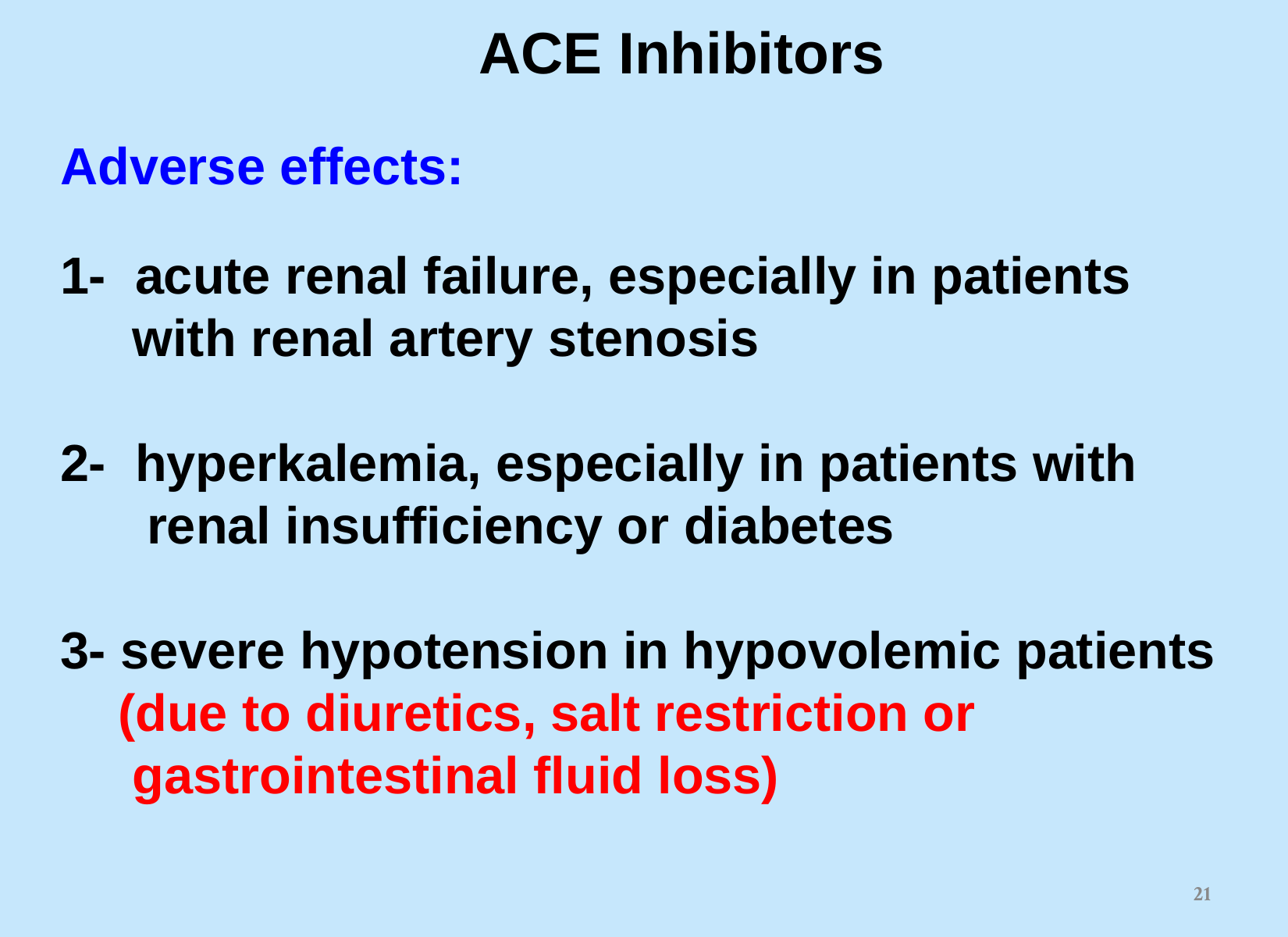

ACE Inhibitors

Adverse effects:

1-  acute renal failure, especially in patients
     with renal artery stenosis

2-  hyperkalemia, especially in patients with
      renal insufficiency or diabetes

3- severe hypotension in hypovolemic patients
    (due to diuretics, salt restriction or
     gastrointestinal fluid loss)

21